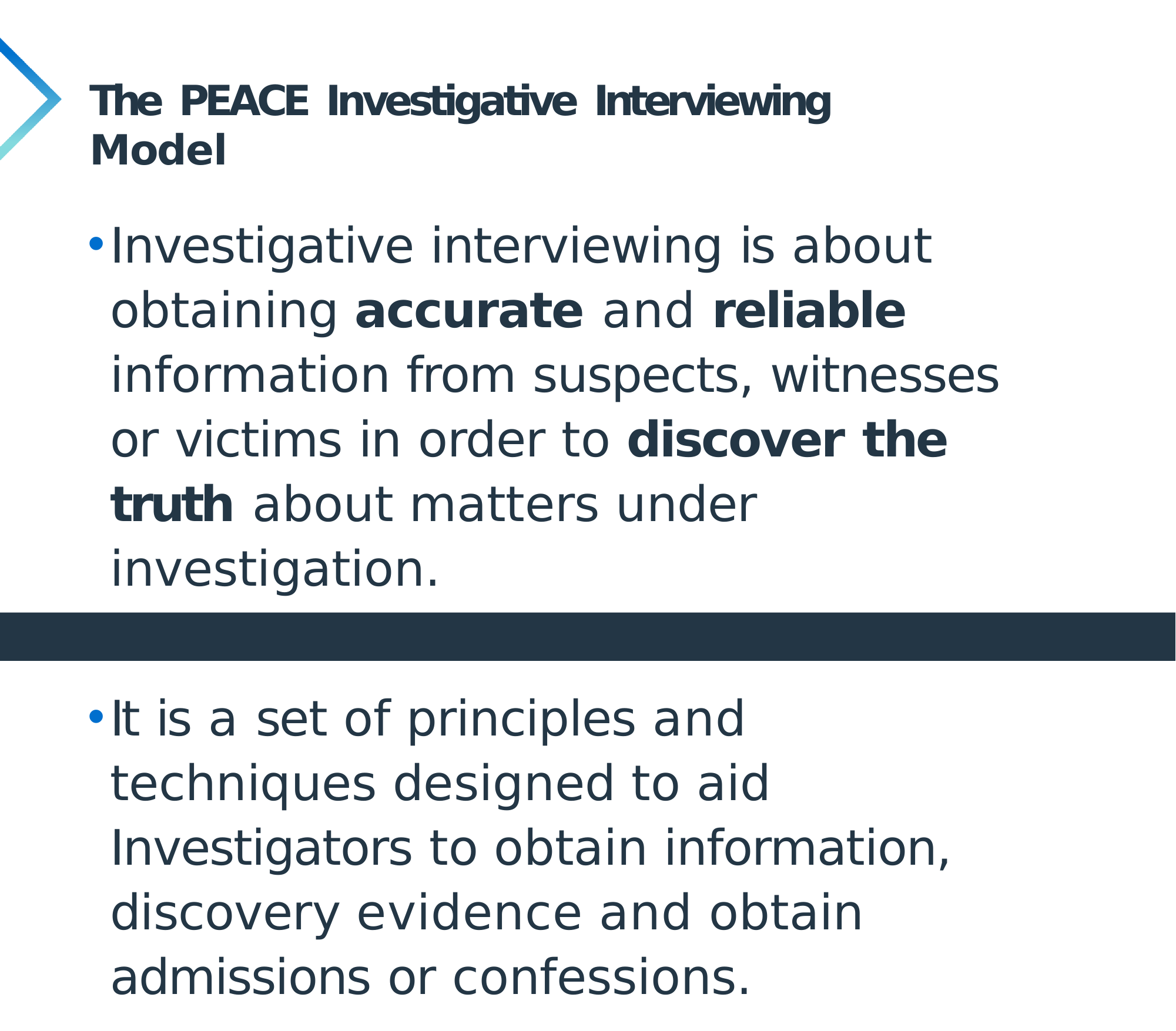

# The PEACE Investigative Interviewing Model
Investigative interviewing is about obtaining accurate and reliable information from suspects, witnesses or victims in order to discover the truth about matters under investigation.

It is a set of principles and techniques designed to aid Investigators to obtain information, discovery evidence and obtain admissions or confessions.